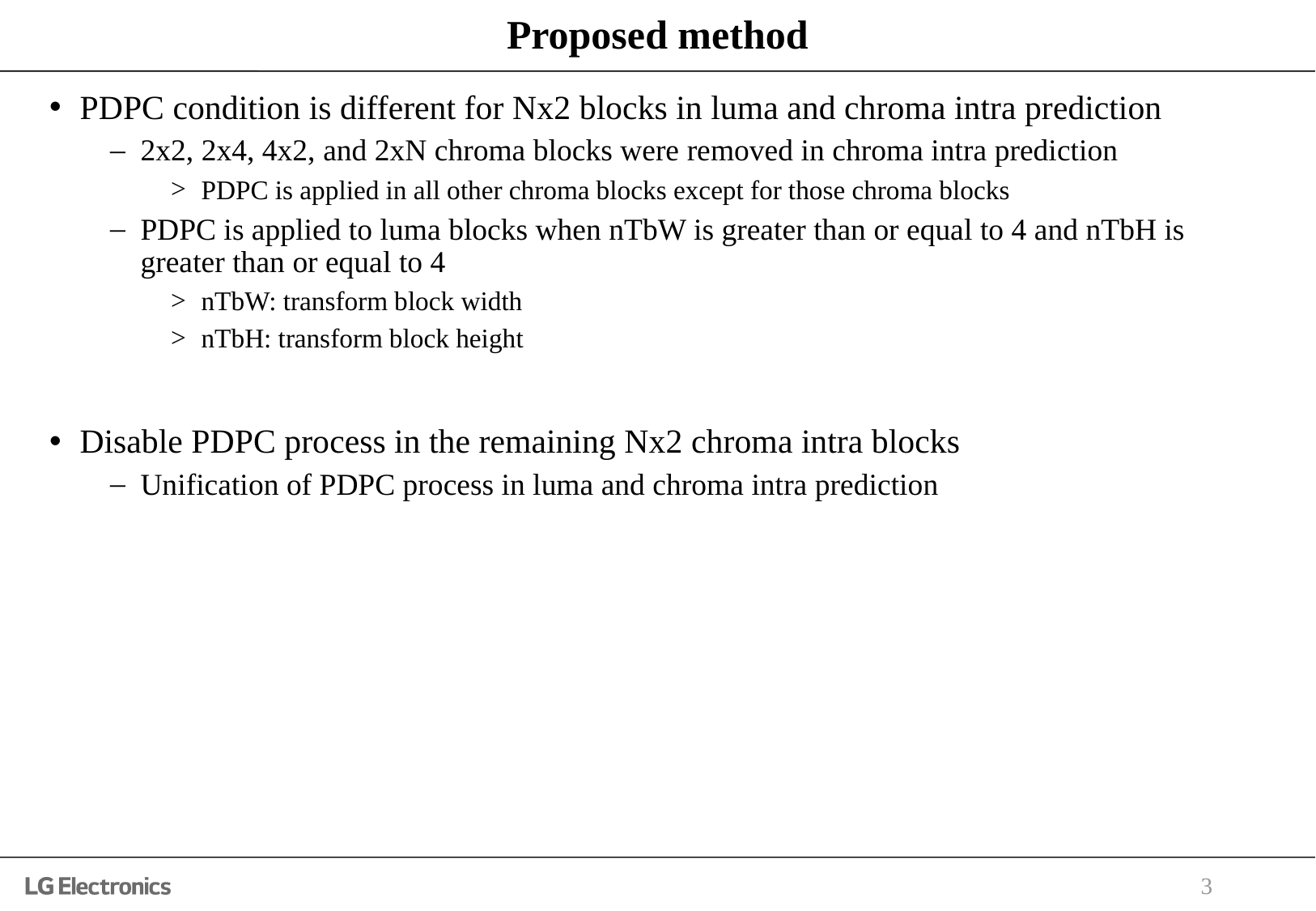

# Proposed method
PDPC condition is different for Nx2 blocks in luma and chroma intra prediction
2x2, 2x4, 4x2, and 2xN chroma blocks were removed in chroma intra prediction
PDPC is applied in all other chroma blocks except for those chroma blocks
PDPC is applied to luma blocks when nTbW is greater than or equal to 4 and nTbH is greater than or equal to 4
nTbW: transform block width
nTbH: transform block height

Disable PDPC process in the remaining Nx2 chroma intra blocks
Unification of PDPC process in luma and chroma intra prediction
3